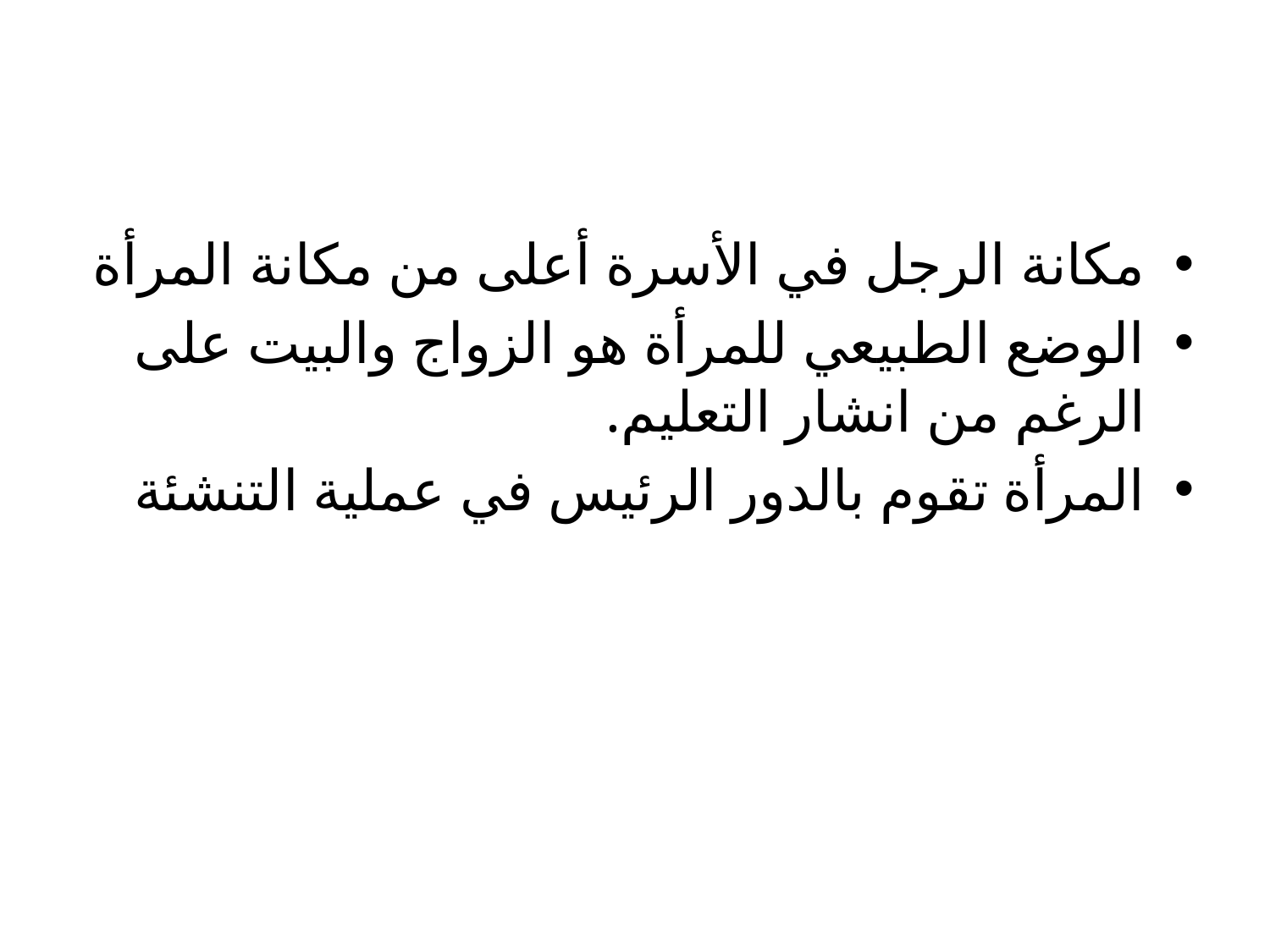

#
مكانة الرجل في الأسرة أعلى من مكانة المرأة
الوضع الطبيعي للمرأة هو الزواج والبيت على الرغم من انشار التعليم.
المرأة تقوم بالدور الرئيس في عملية التنشئة